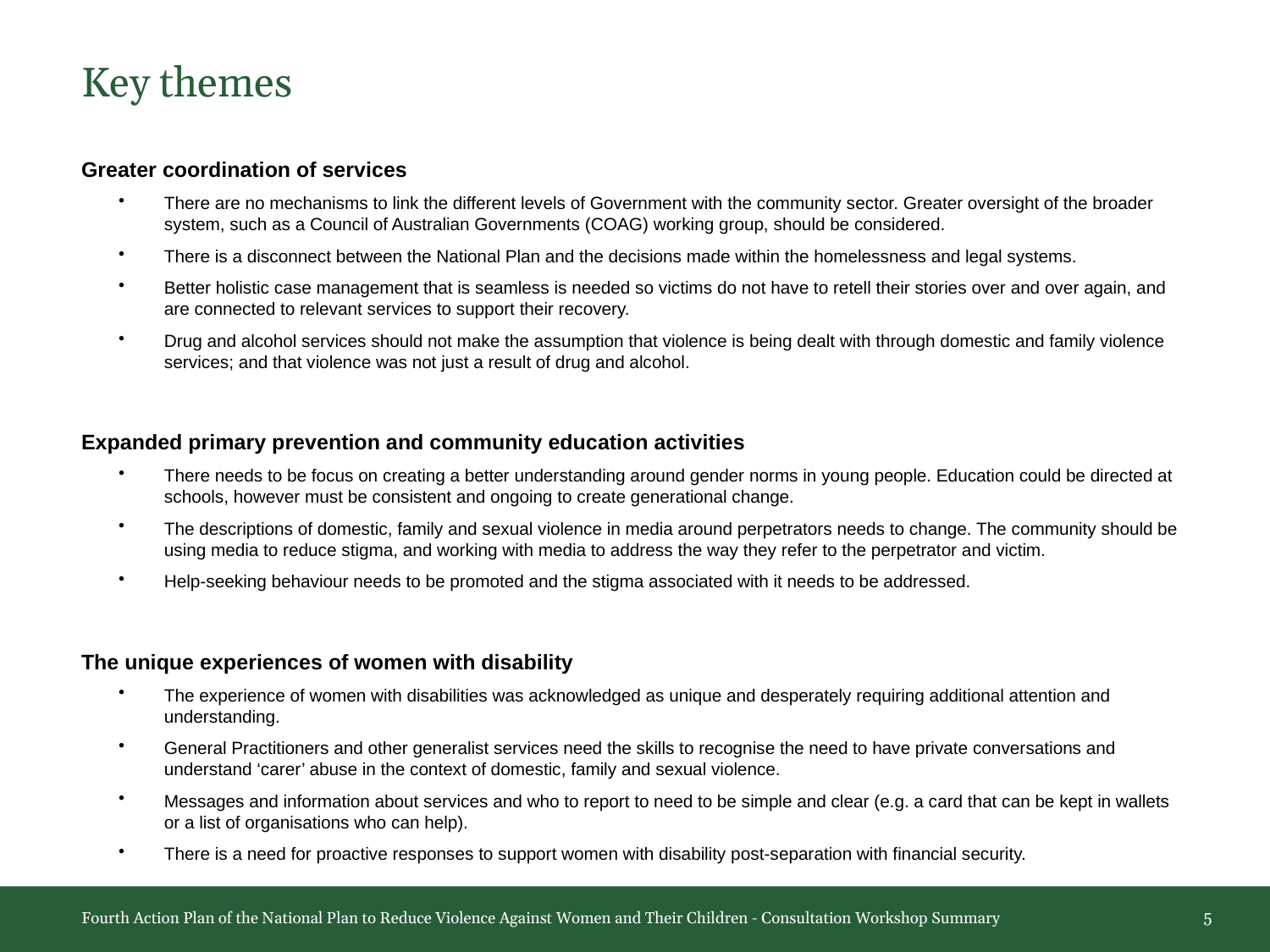

# Key themes
Greater coordination of services
There are no mechanisms to link the different levels of Government with the community sector. Greater oversight of the broader system, such as a Council of Australian Governments (COAG) working group, should be considered.
There is a disconnect between the National Plan and the decisions made within the homelessness and legal systems.
Better holistic case management that is seamless is needed so victims do not have to retell their stories over and over again, and are connected to relevant services to support their recovery.
Drug and alcohol services should not make the assumption that violence is being dealt with through domestic and family violence services; and that violence was not just a result of drug and alcohol.

Expanded primary prevention and community education activities
There needs to be focus on creating a better understanding around gender norms in young people. Education could be directed at schools, however must be consistent and ongoing to create generational change.
The descriptions of domestic, family and sexual violence in media around perpetrators needs to change. The community should be using media to reduce stigma, and working with media to address the way they refer to the perpetrator and victim.
Help-seeking behaviour needs to be promoted and the stigma associated with it needs to be addressed.

The unique experiences of women with disability
The experience of women with disabilities was acknowledged as unique and desperately requiring additional attention and understanding.
General Practitioners and other generalist services need the skills to recognise the need to have private conversations and understand ‘carer’ abuse in the context of domestic, family and sexual violence.
Messages and information about services and who to report to need to be simple and clear (e.g. a card that can be kept in wallets or a list of organisations who can help).
There is a need for proactive responses to support women with disability post-separation with financial security.
Fourth Action Plan of the National Plan to Reduce Violence Against Women and Their Children - Consultation Workshop Summary
5